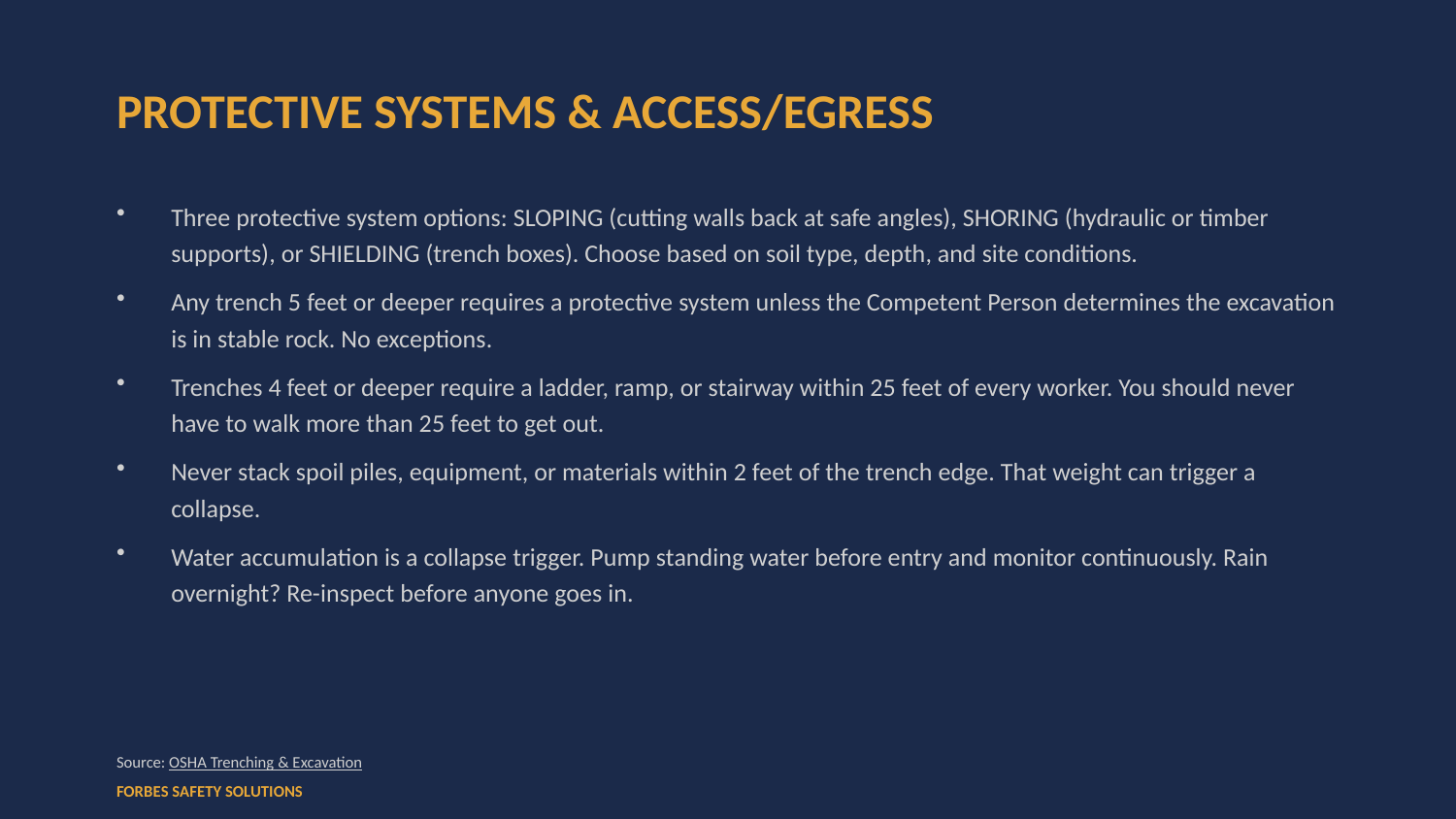

PROTECTIVE SYSTEMS & ACCESS/EGRESS
Three protective system options: SLOPING (cutting walls back at safe angles), SHORING (hydraulic or timber supports), or SHIELDING (trench boxes). Choose based on soil type, depth, and site conditions.
Any trench 5 feet or deeper requires a protective system unless the Competent Person determines the excavation is in stable rock. No exceptions.
Trenches 4 feet or deeper require a ladder, ramp, or stairway within 25 feet of every worker. You should never have to walk more than 25 feet to get out.
Never stack spoil piles, equipment, or materials within 2 feet of the trench edge. That weight can trigger a collapse.
Water accumulation is a collapse trigger. Pump standing water before entry and monitor continuously. Rain overnight? Re-inspect before anyone goes in.
Source: OSHA Trenching & Excavation
FORBES SAFETY SOLUTIONS